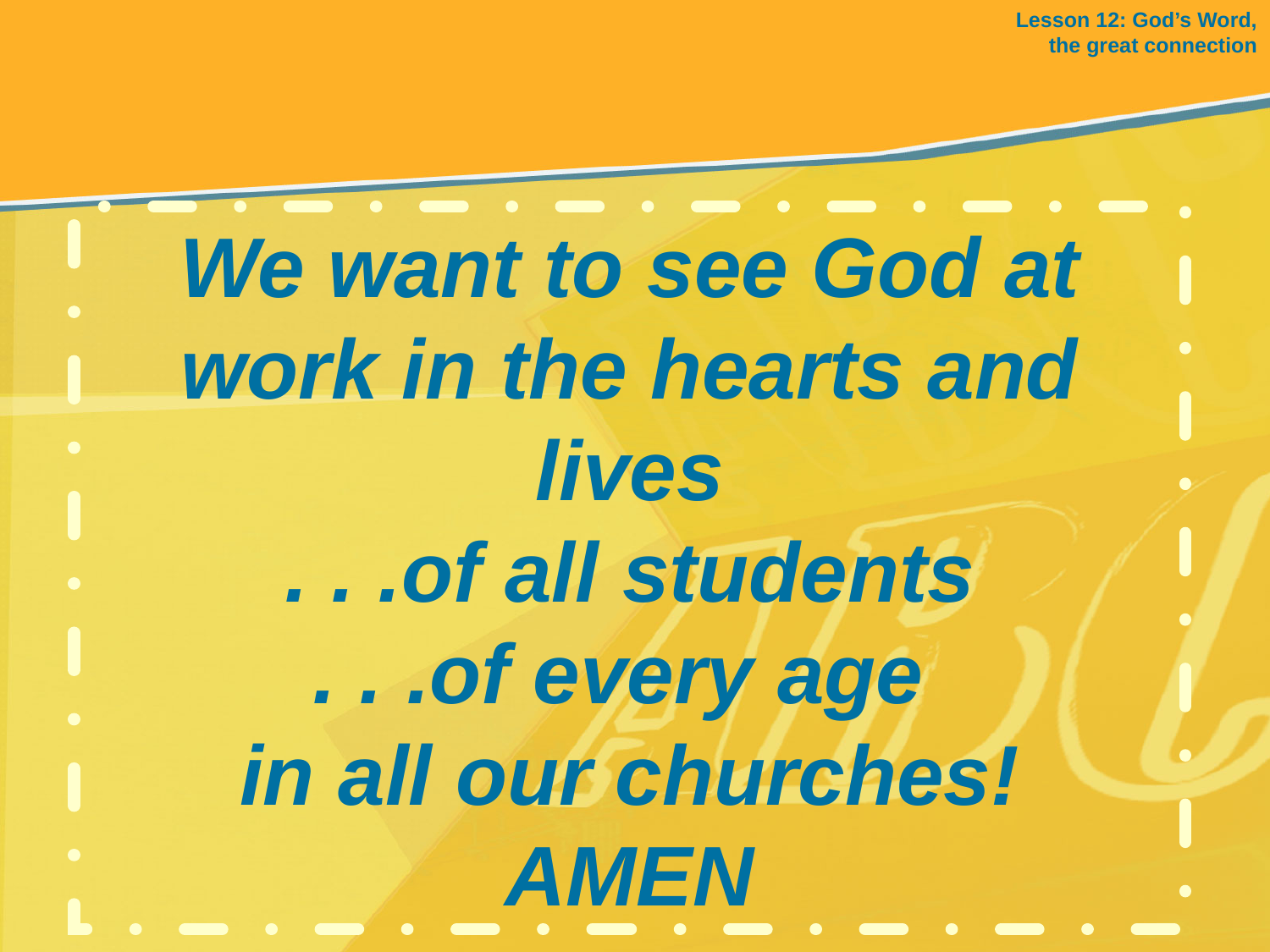

Lesson 12: God’s Word, the great connection
We want to see God at work in the hearts and lives
. . .of all students
. . .of every age
in all our churches!
AMEN